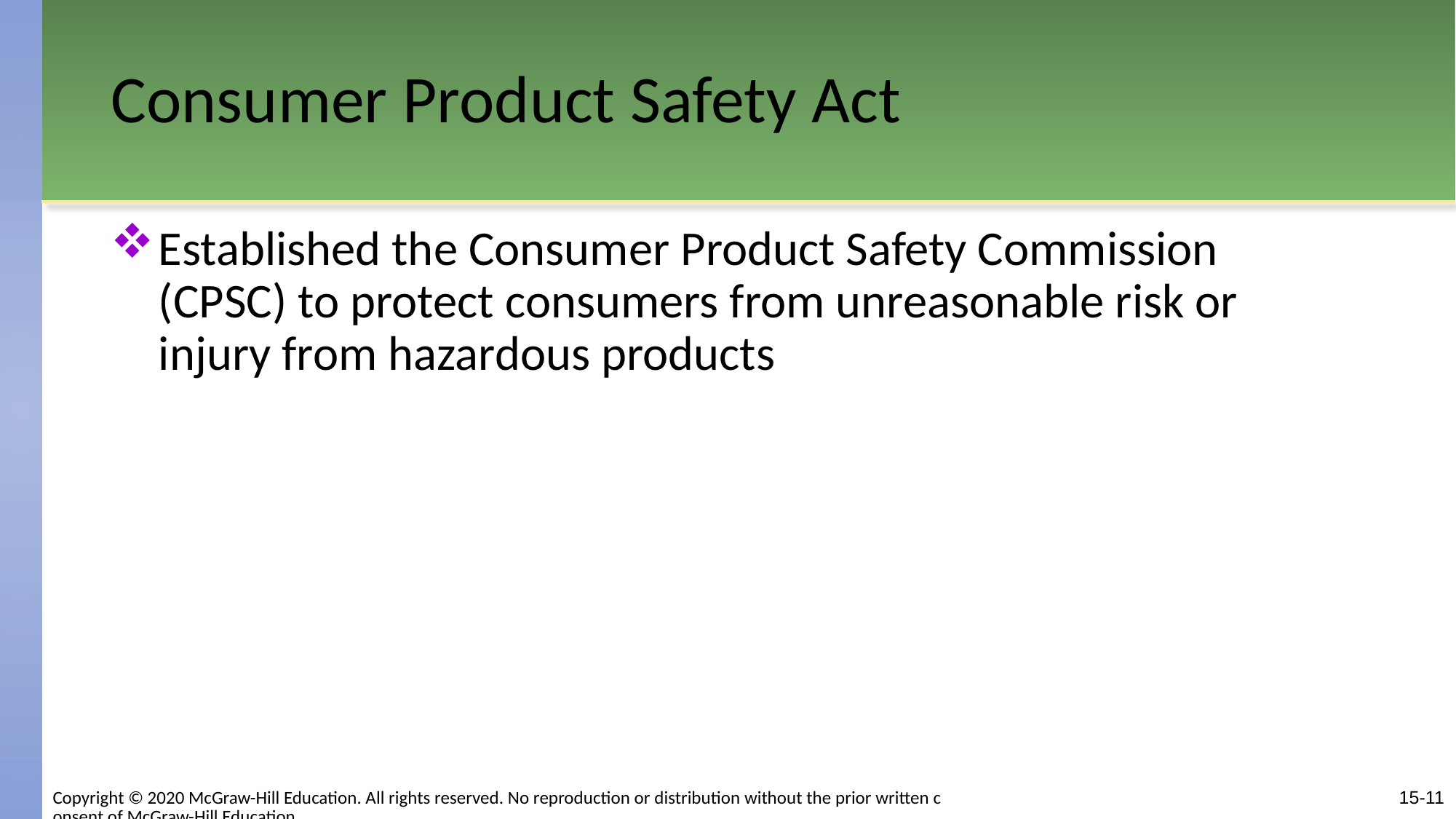

# Consumer Product Safety Act
Established the Consumer Product Safety Commission (CPSC) to protect consumers from unreasonable risk or injury from hazardous products
15-11
Copyright © 2020 McGraw-Hill Education. All rights reserved. No reproduction or distribution without the prior written consent of McGraw-Hill Education.